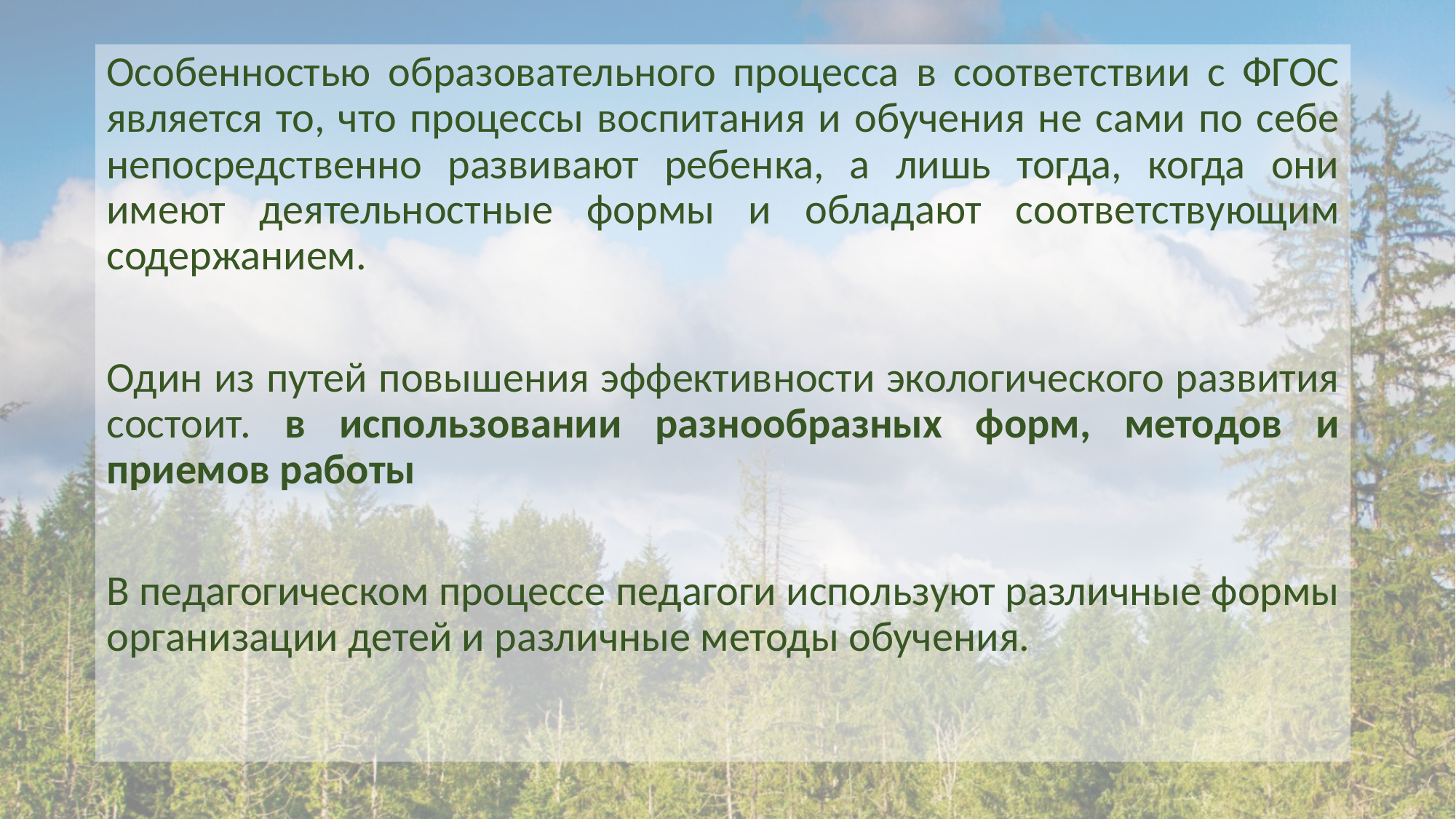

Особенностью образовательного процесса в соответствии с ФГОС является то, что процессы воспитания и обучения не сами по себе непосредственно развивают ребенка, а лишь тогда, когда они имеют деятельностные формы и обладают соответствующим содержанием.

Один из путей повышения эффективности экологического развития состоит. в использовании разнообразных форм, методов и приемов работы

В педагогическом процессе педагоги используют различные формы организации детей и различные методы обучения.